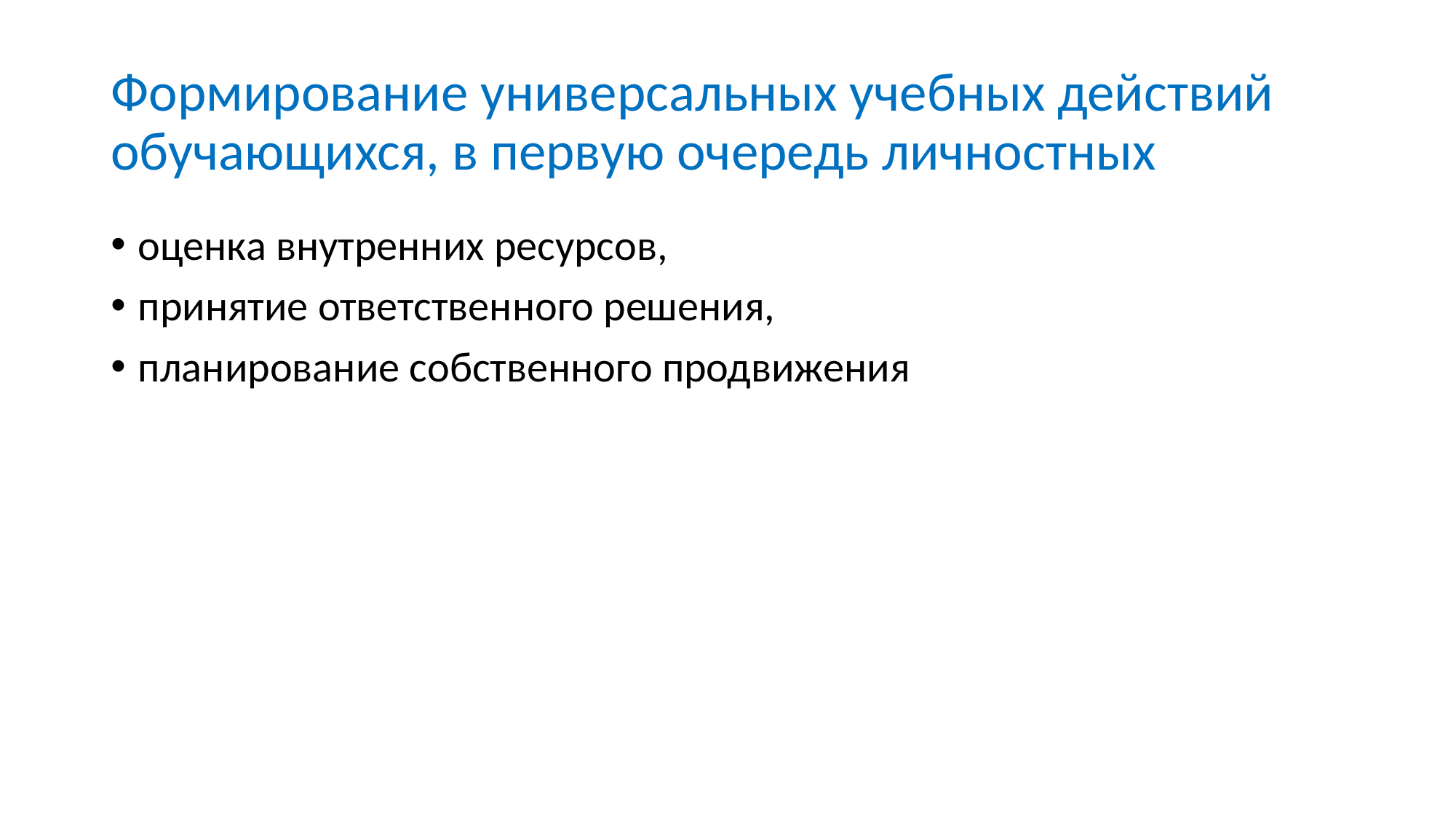

# Формирование универсальных учебных действий обучающихся, в первую очередь личностных
оценка внутренних ресурсов,
принятие ответственного решения,
планирование собственного продвижения